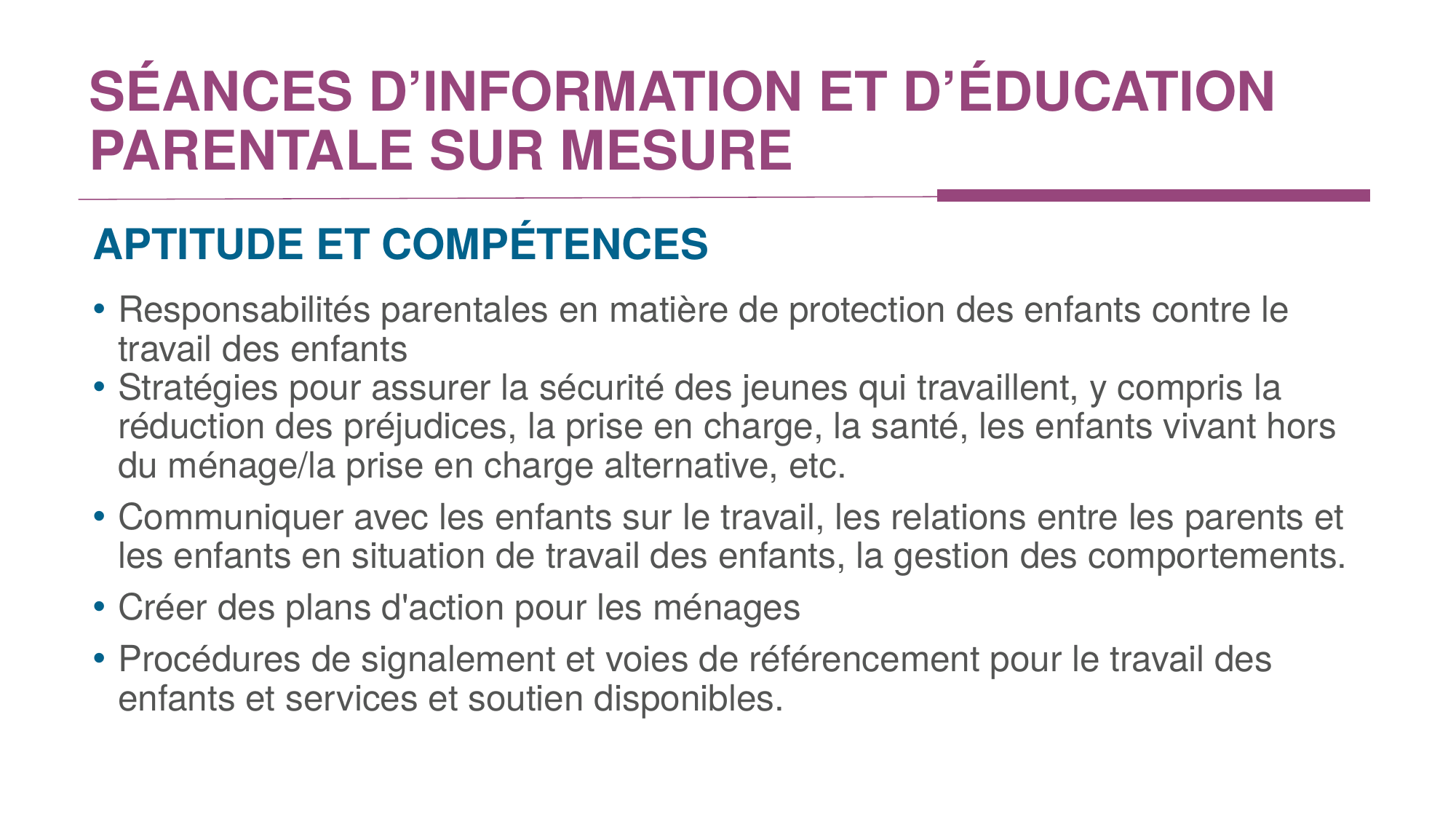

# SÉANCES D’INFORMATION ET D’ÉDUCATION PARENTALE SUR MESURE
APTITUDE ET COMPÉTENCES
Responsabilités parentales en matière de protection des enfants contre le travail des enfants
Stratégies pour assurer la sécurité des jeunes qui travaillent, y compris la réduction des préjudices, la prise en charge, la santé, les enfants vivant hors du ménage/la prise en charge alternative, etc.
Communiquer avec les enfants sur le travail, les relations entre les parents et les enfants en situation de travail des enfants, la gestion des comportements.
Créer des plans d'action pour les ménages
Procédures de signalement et voies de référencement pour le travail des enfants et services et soutien disponibles.